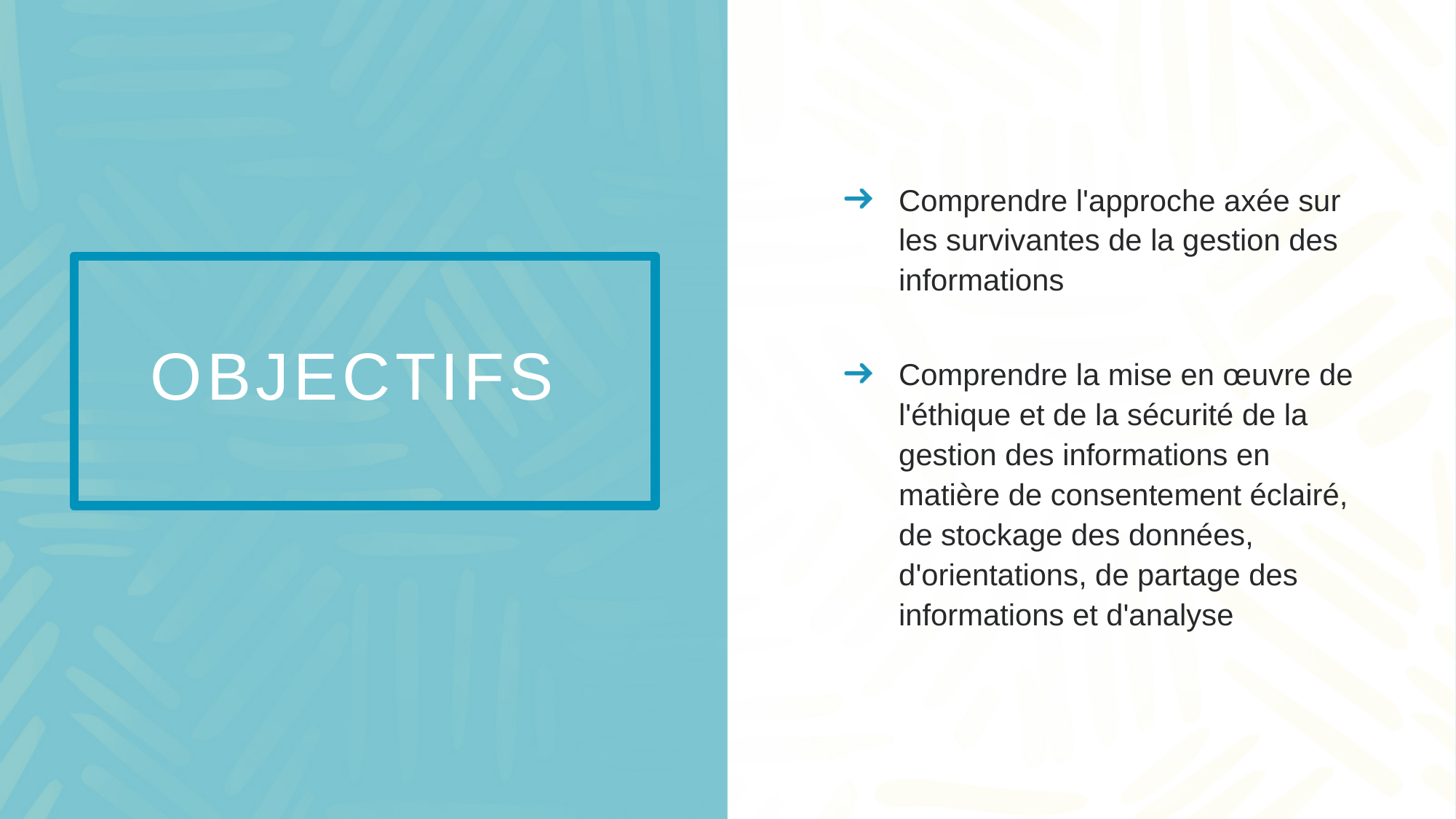

Comprendre l'approche axée sur les survivantes de la gestion des informations
Comprendre la mise en œuvre de l'éthique et de la sécurité de la gestion des informations en matière de consentement éclairé, de stockage des données, d'orientations, de partage des informations et d'analyse
# Objectifs